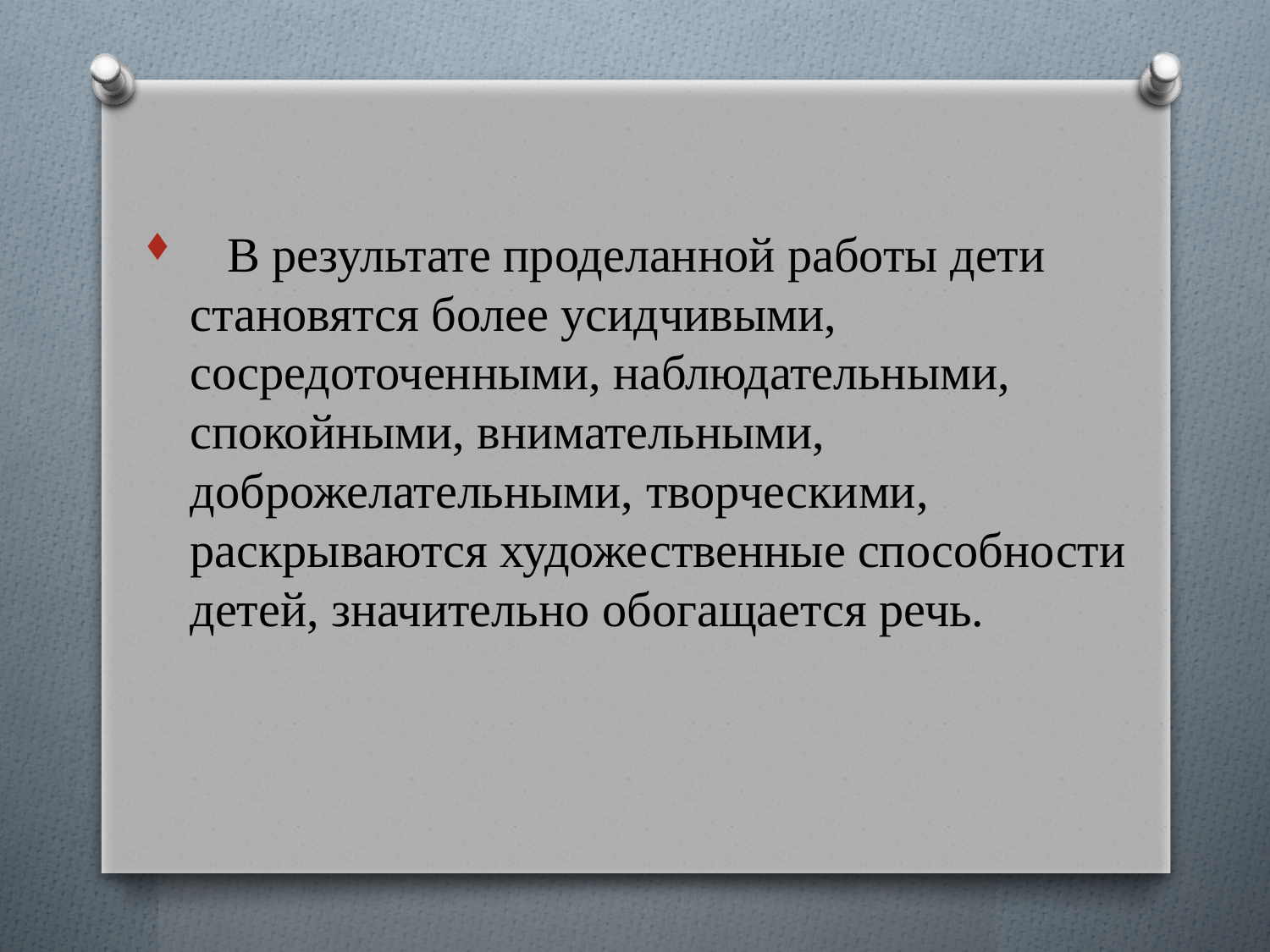

#
   В результате проделанной работы дети становятся более усидчивыми, сосредоточенными, наблюдательными, спокойными, внимательными, доброжелательными, творческими, раскрываются художественные способности детей, значительно обогащается речь.